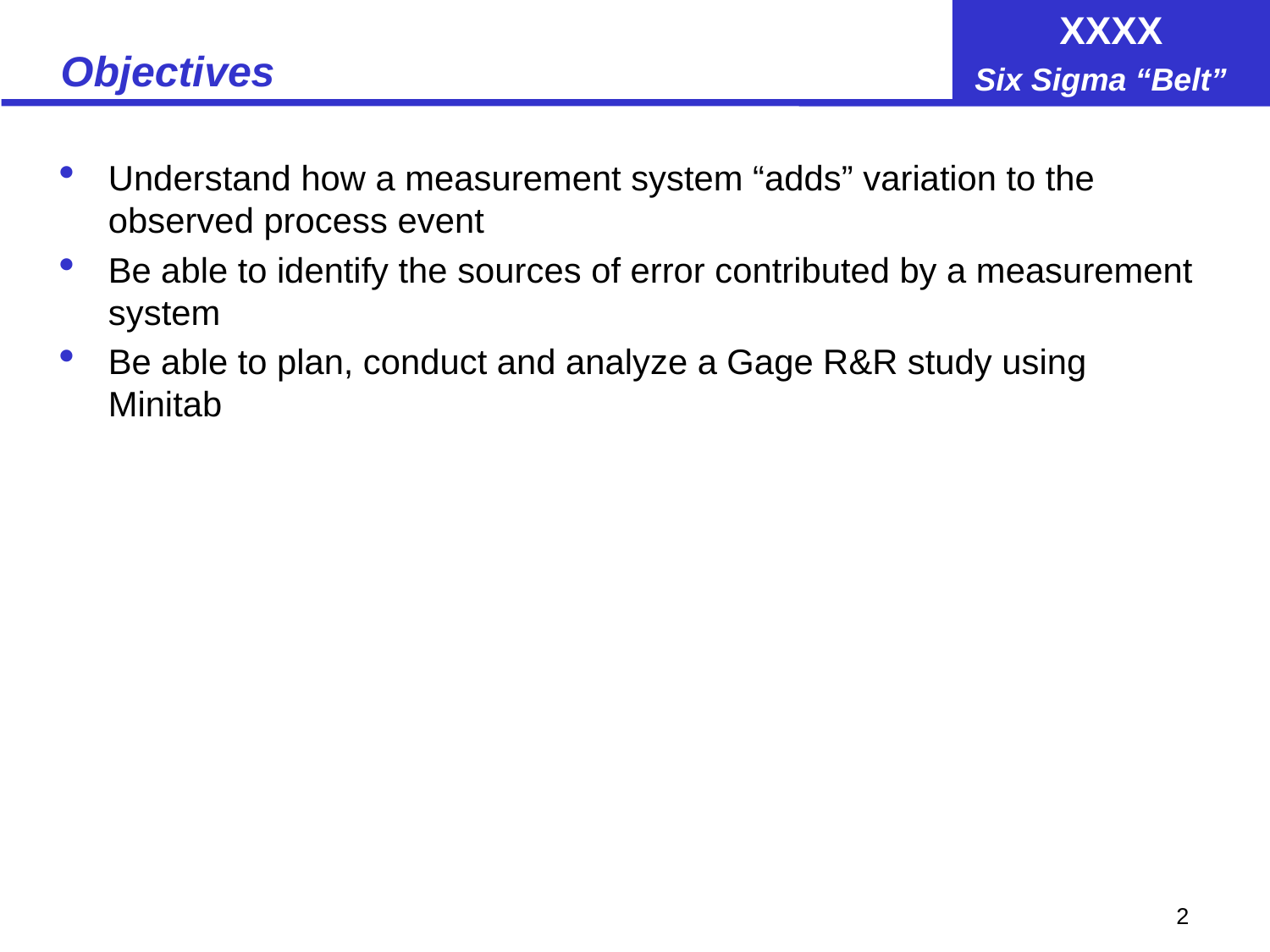

# Objectives
Understand how a measurement system “adds” variation to the observed process event
Be able to identify the sources of error contributed by a measurement system
Be able to plan, conduct and analyze a Gage R&R study using Minitab